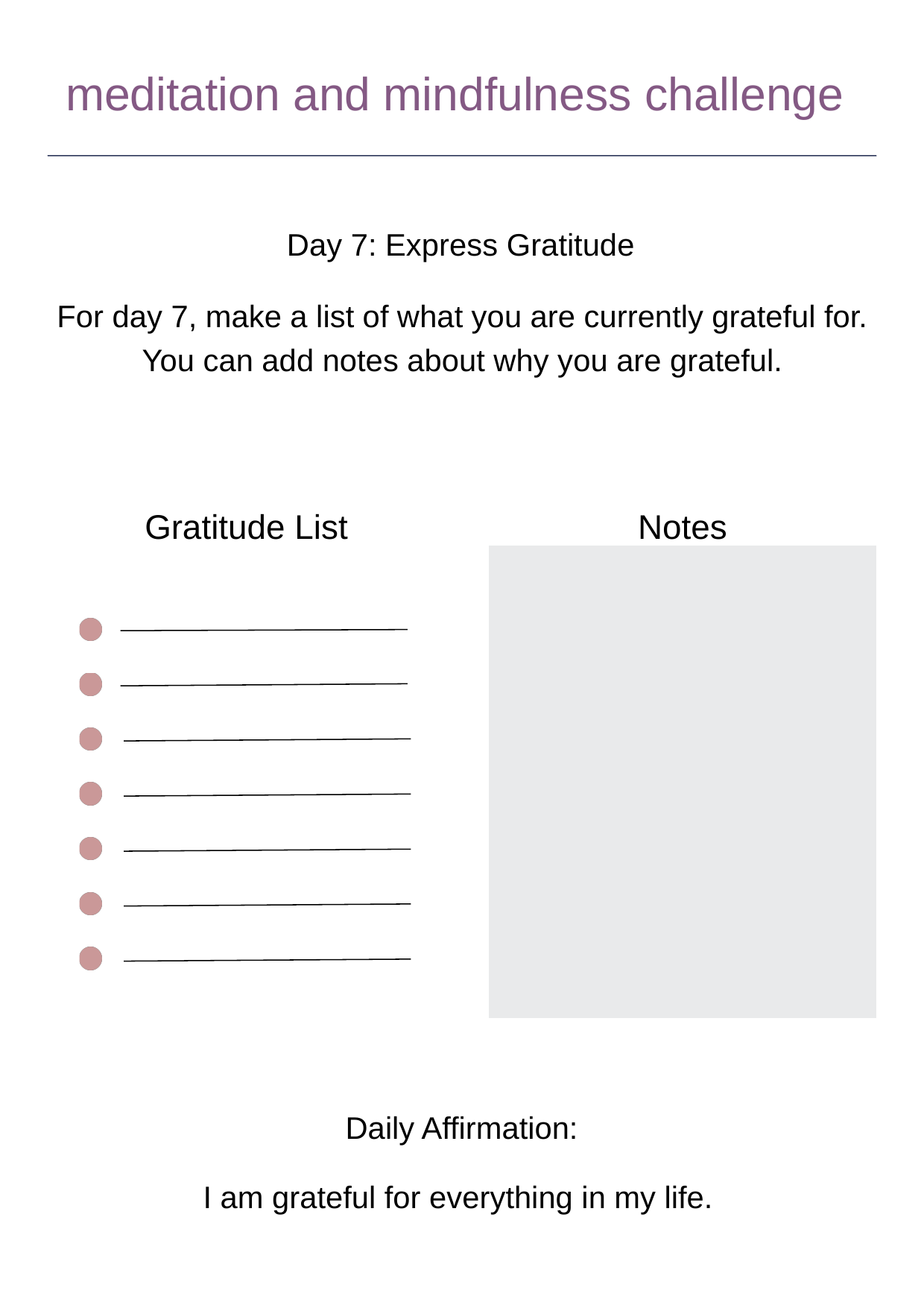

meditation and mindfulness challenge

Day 7: Express Gratitude
For day 7, make a list of what you are currently grateful for. You can add notes about why you are grateful.
Gratitude List
Notes

Daily Affirmation:
I am grateful for everything in my life.